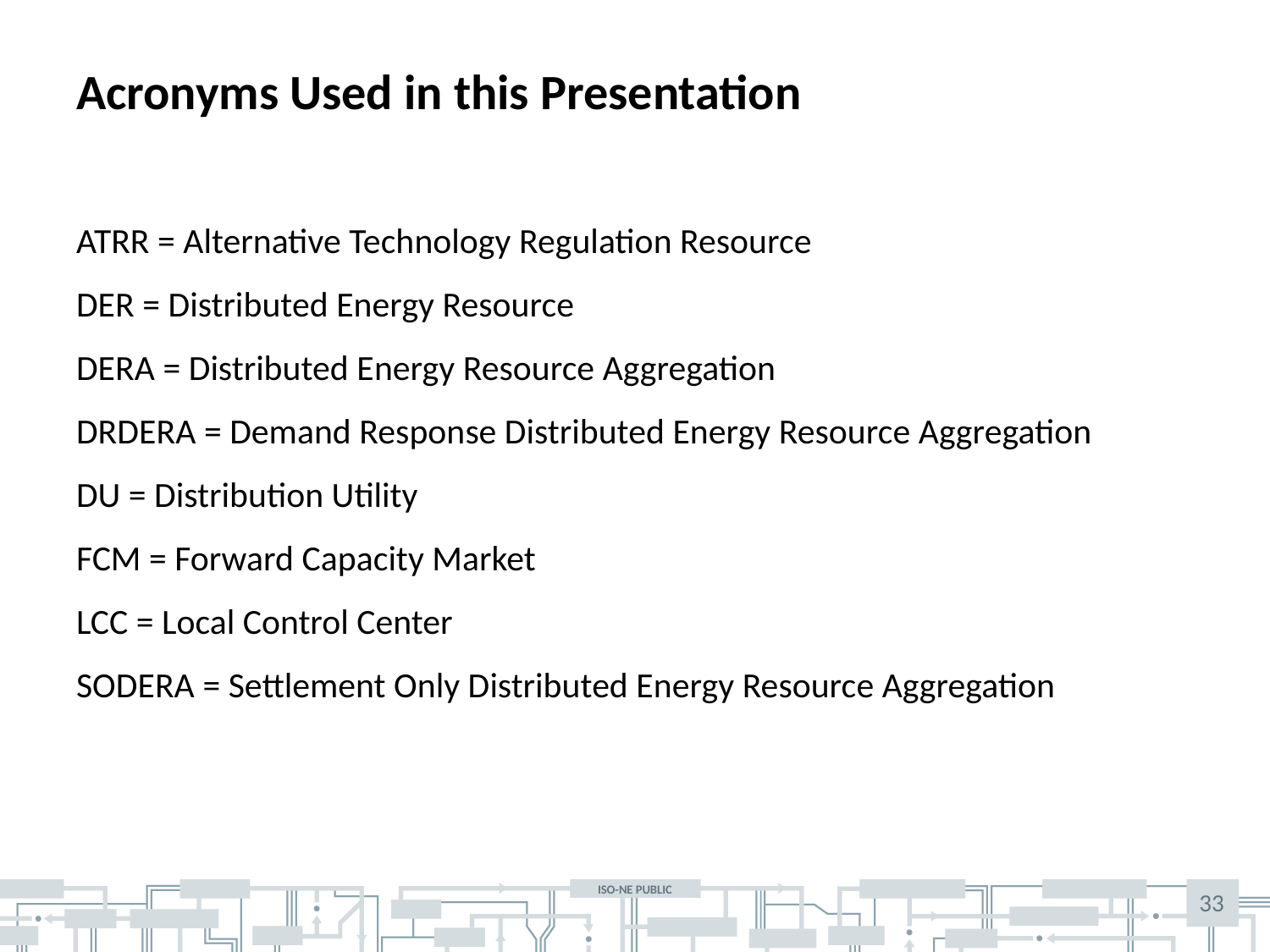

# Acronyms Used in this Presentation
ATRR = Alternative Technology Regulation Resource
DER = Distributed Energy Resource
DERA = Distributed Energy Resource Aggregation
DRDERA = Demand Response Distributed Energy Resource Aggregation
DU = Distribution Utility
FCM = Forward Capacity Market
LCC = Local Control Center
SODERA = Settlement Only Distributed Energy Resource Aggregation
33